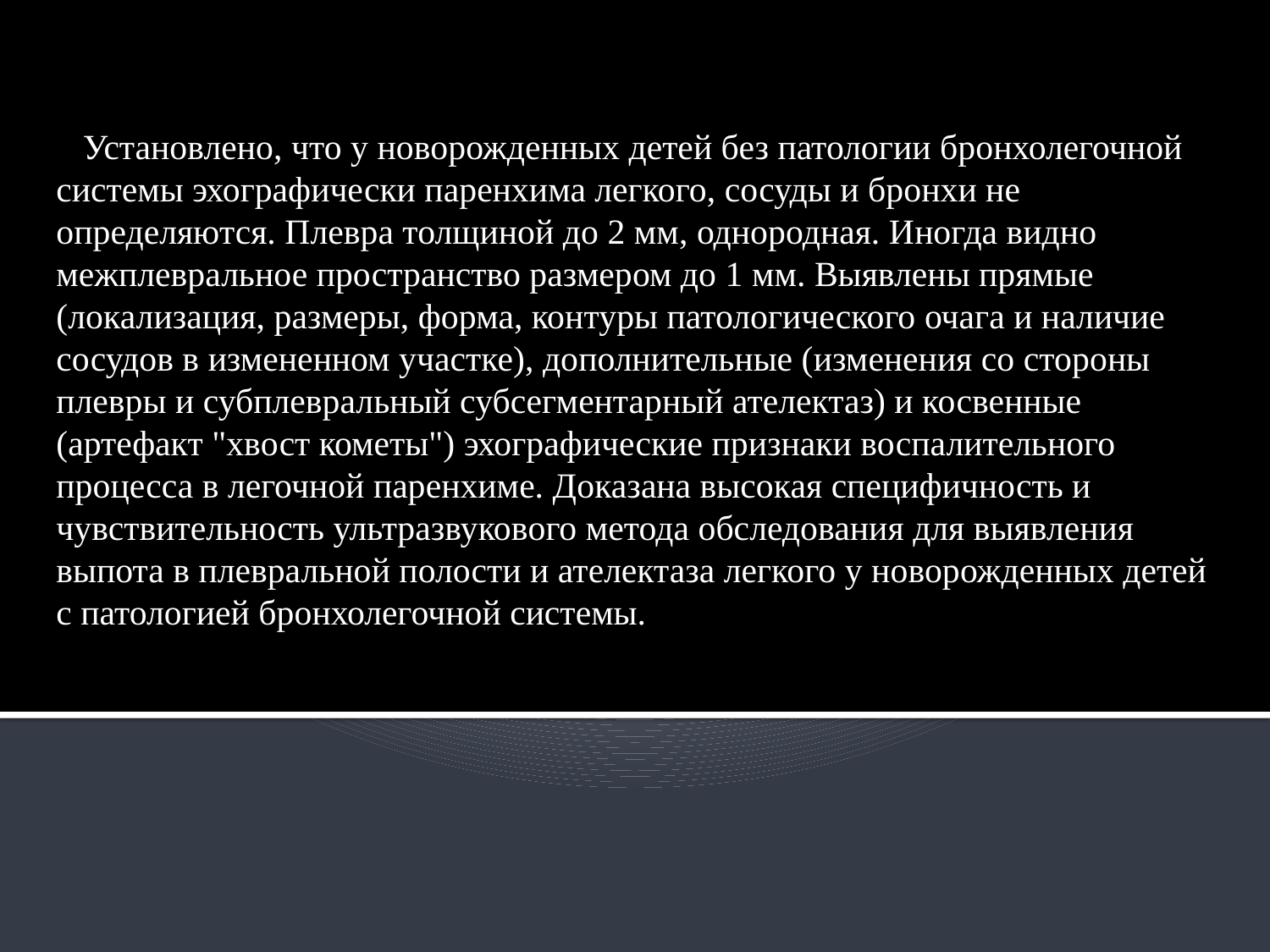

Установлено, что у новорожденных детей без патологии бронхолегочной системы эхографически паренхима легкого, сосуды и бронхи не определяются. Плевра толщиной до 2 мм, однородная. Иногда видно межплевральное пространство размером до 1 мм. Выявлены прямые (локализация, размеры, форма, контуры патологического очага и наличие сосудов в измененном участке), дополнительные (изменения со стороны плевры и субплевральный субсегментарный ателектаз) и косвенные (артефакт "хвост кометы") эхографические признаки воспалительного процесса в легочной паренхиме. Доказана высокая специфичность и чувствительность ультразвукового метода обследования для выявления выпота в плевральной полости и ателектаза легкого у новорожденных детей с патологией бронхолегочной системы.